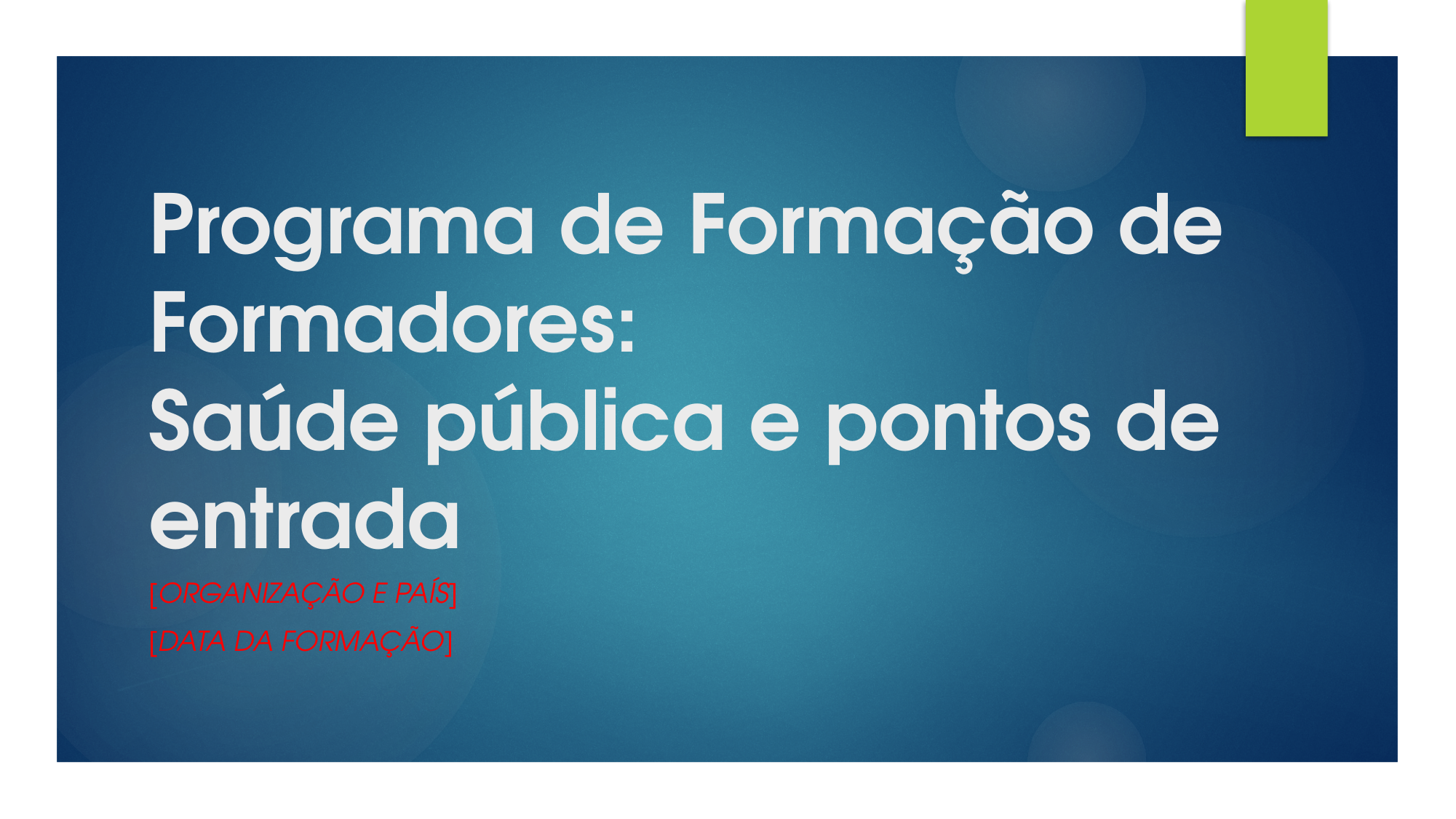

# Programa de Formação de Formadores: Saúde pública e pontos de entrada
[organização E PAÍS]
[data DA FORMAÇÃO]